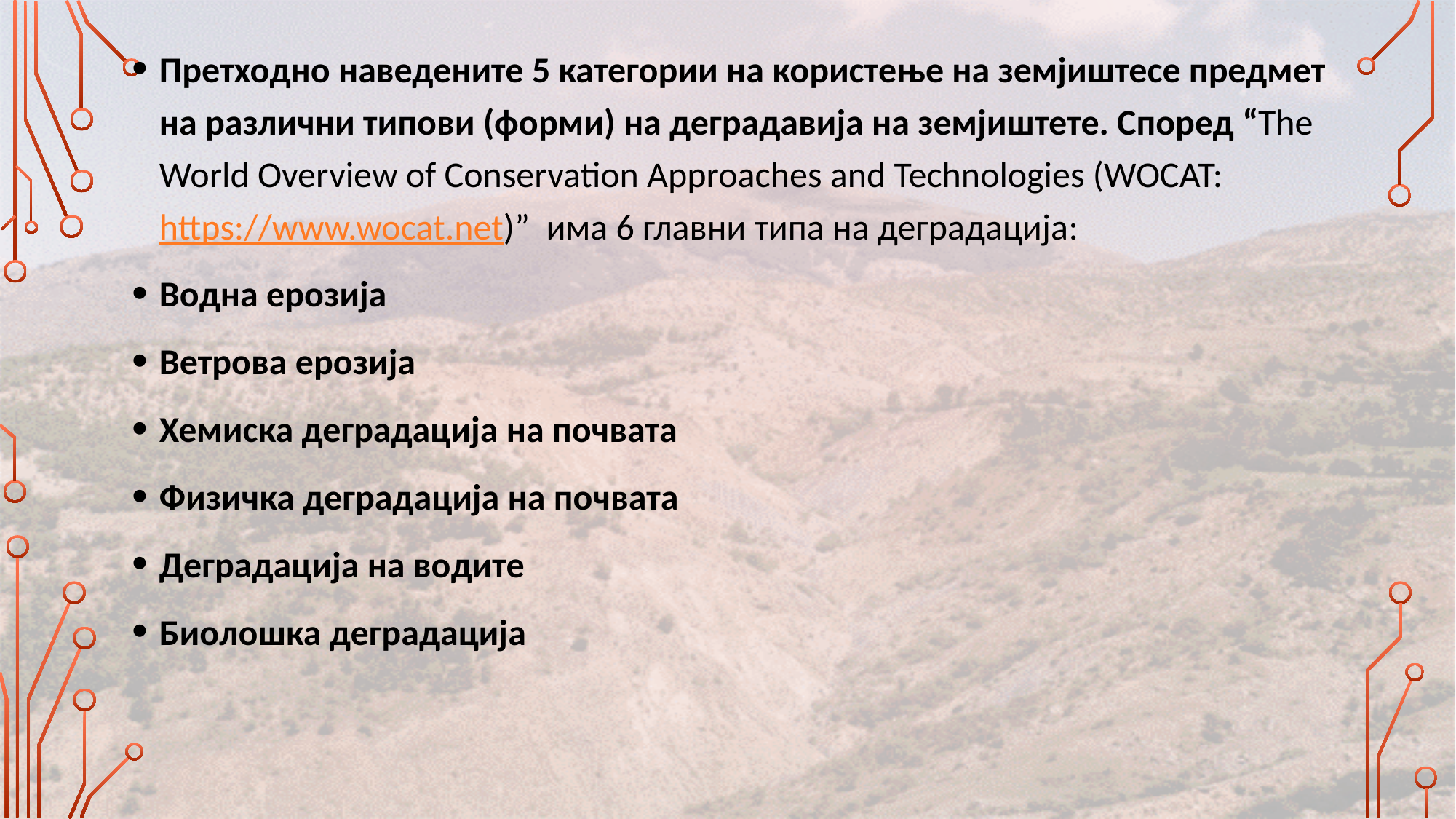

Претходно наведените 5 категории на користење на земјиштесе предмет на различни типови (форми) на деградавија на земјиштете. Според “The World Overview of Conservation Approaches and Technologies (WOCAT: https://www.wocat.net)”  има 6 главни типа на деградација:
Водна ерозија
Ветрова ерозија
Хемиска деградација на почвата
Физичка деградација на почвата
Деградација на водите
Биолошка деградација